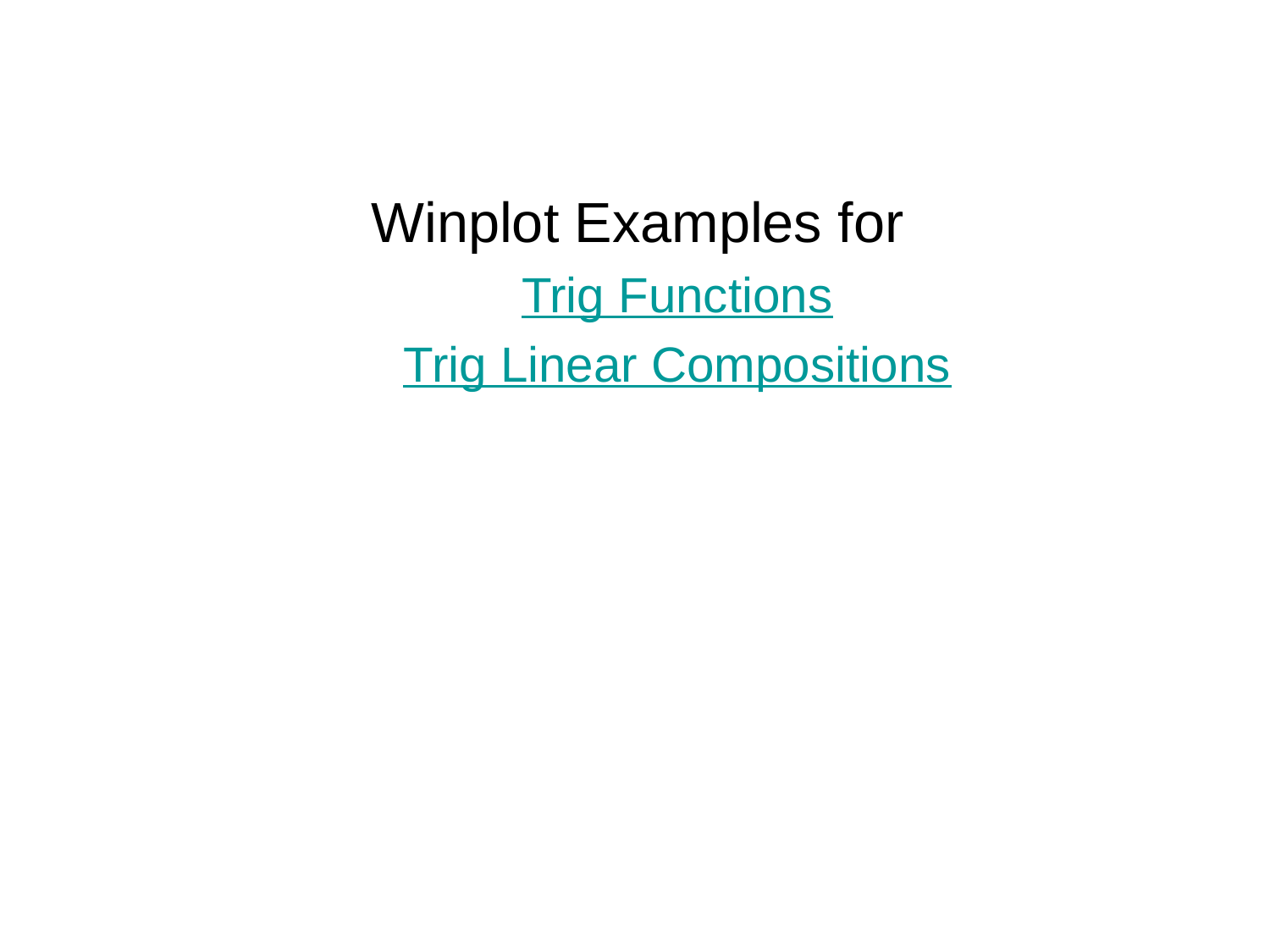

Winplot Examples for
Trig Functions
Trig Linear Compositions